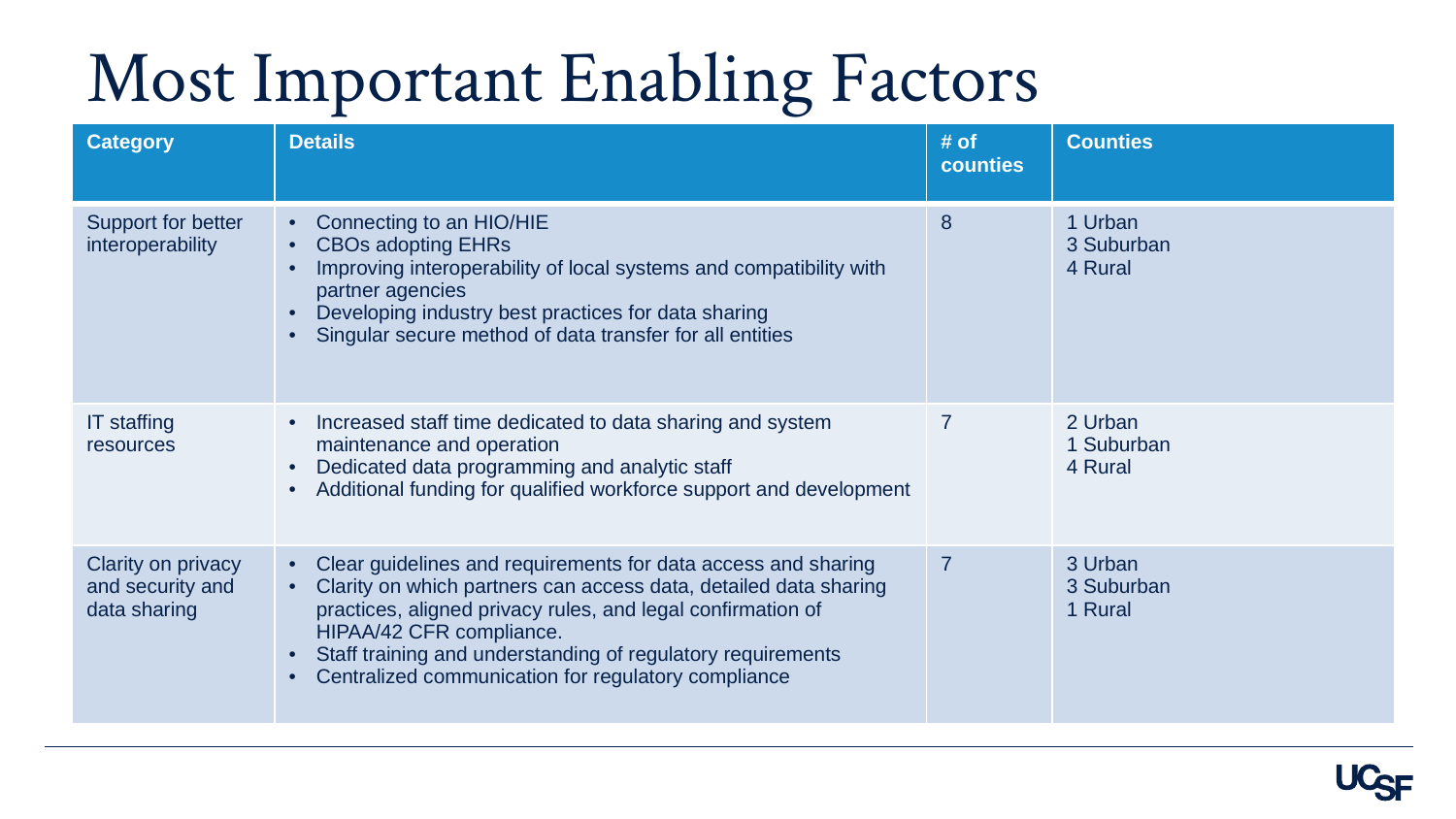

# Most Important Enabling Factors
| Category | Details | # of counties | Counties |
| --- | --- | --- | --- |
| Support for better interoperability | Connecting to an HIO/HIE CBOs adopting EHRs Improving interoperability of local systems and compatibility with partner agencies Developing industry best practices for data sharing Singular secure method of data transfer for all entities | 8 | 1 Urban 3 Suburban 4 Rural |
| IT staffing resources | Increased staff time dedicated to data sharing and system maintenance and operation Dedicated data programming and analytic staff Additional funding for qualified workforce support and development | 7 | 2 Urban 1 Suburban 4 Rural |
| Clarity on privacy and security and data sharing | Clear guidelines and requirements for data access and sharing Clarity on which partners can access data, detailed data sharing practices, aligned privacy rules, and legal confirmation of HIPAA/42 CFR compliance. Staff training and understanding of regulatory requirements Centralized communication for regulatory compliance | 7 | 3 Urban 3 Suburban 1 Rural |